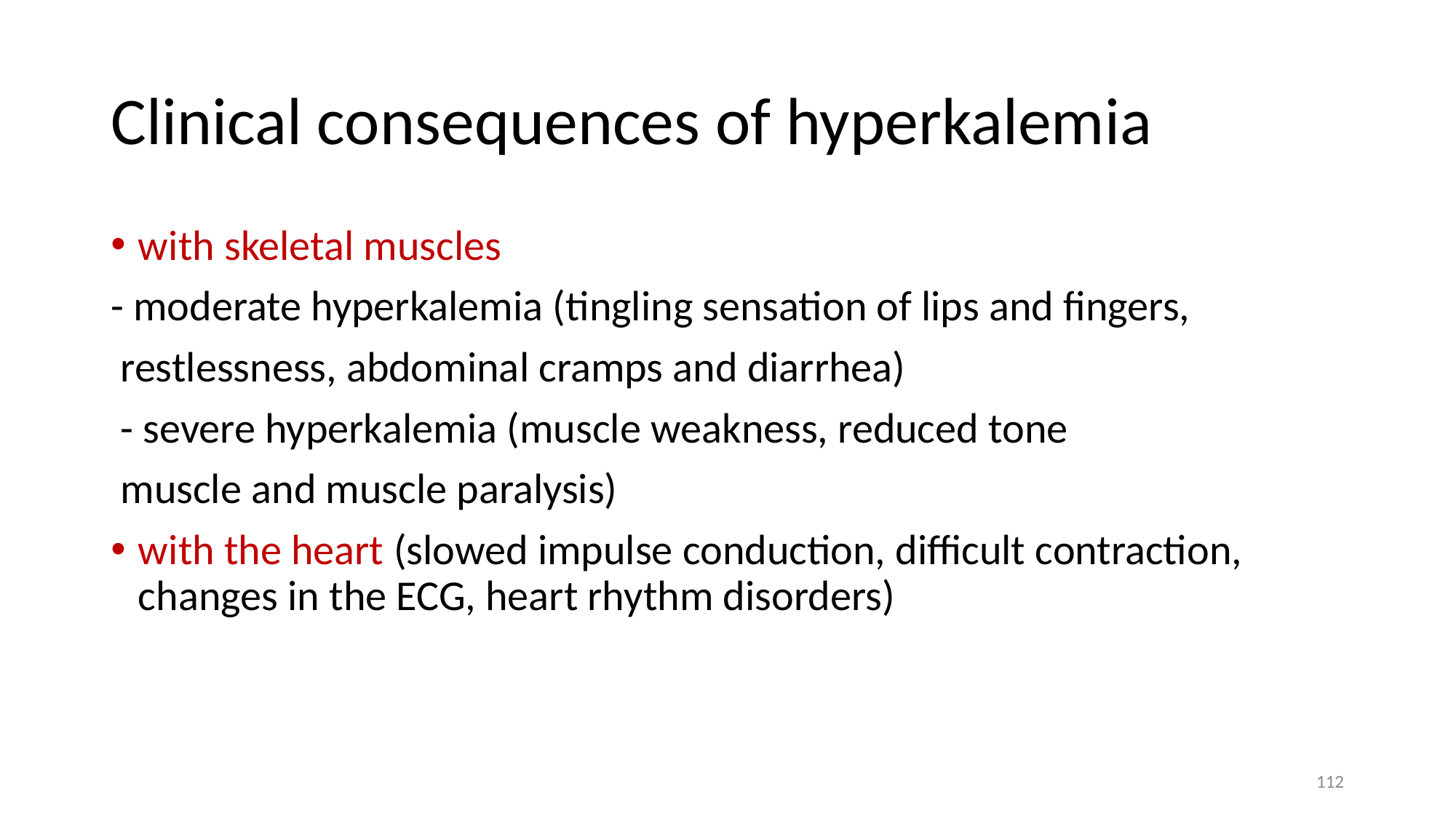

# Clinical consequences of hyperkalemia
with skeletal muscles
- moderate hyperkalemia (tingling sensation of lips and fingers,
 restlessness, abdominal cramps and diarrhea)
 - severe hyperkalemia (muscle weakness, reduced tone
 muscle and muscle paralysis)
with the heart (slowed impulse conduction, difficult contraction, changes in the ECG, heart rhythm disorders)
112